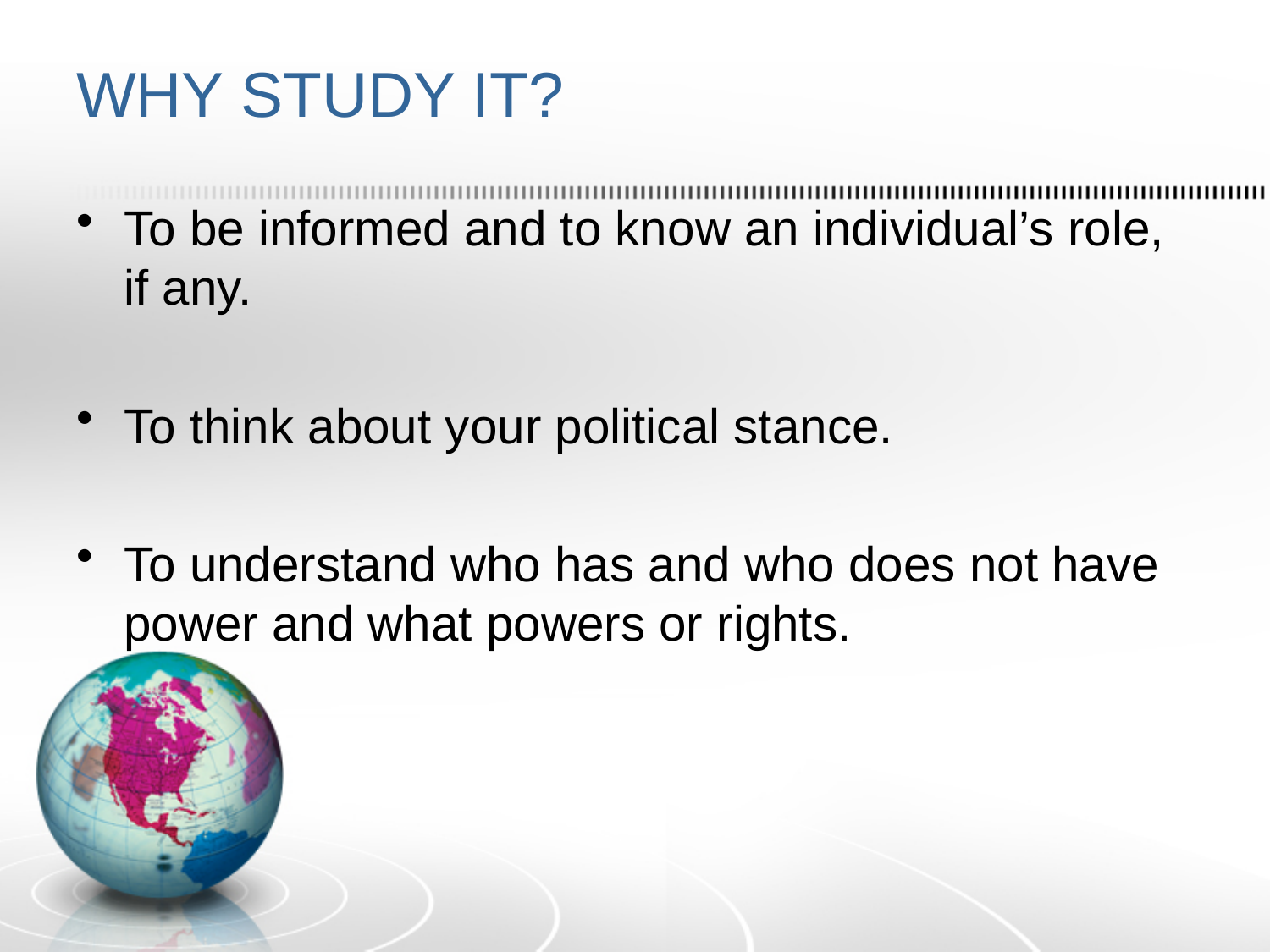

# WHY STUDY IT?
To be informed and to know an individual’s role, if any.

To think about your political stance.

To understand who has and who does not have power and what powers or rights.